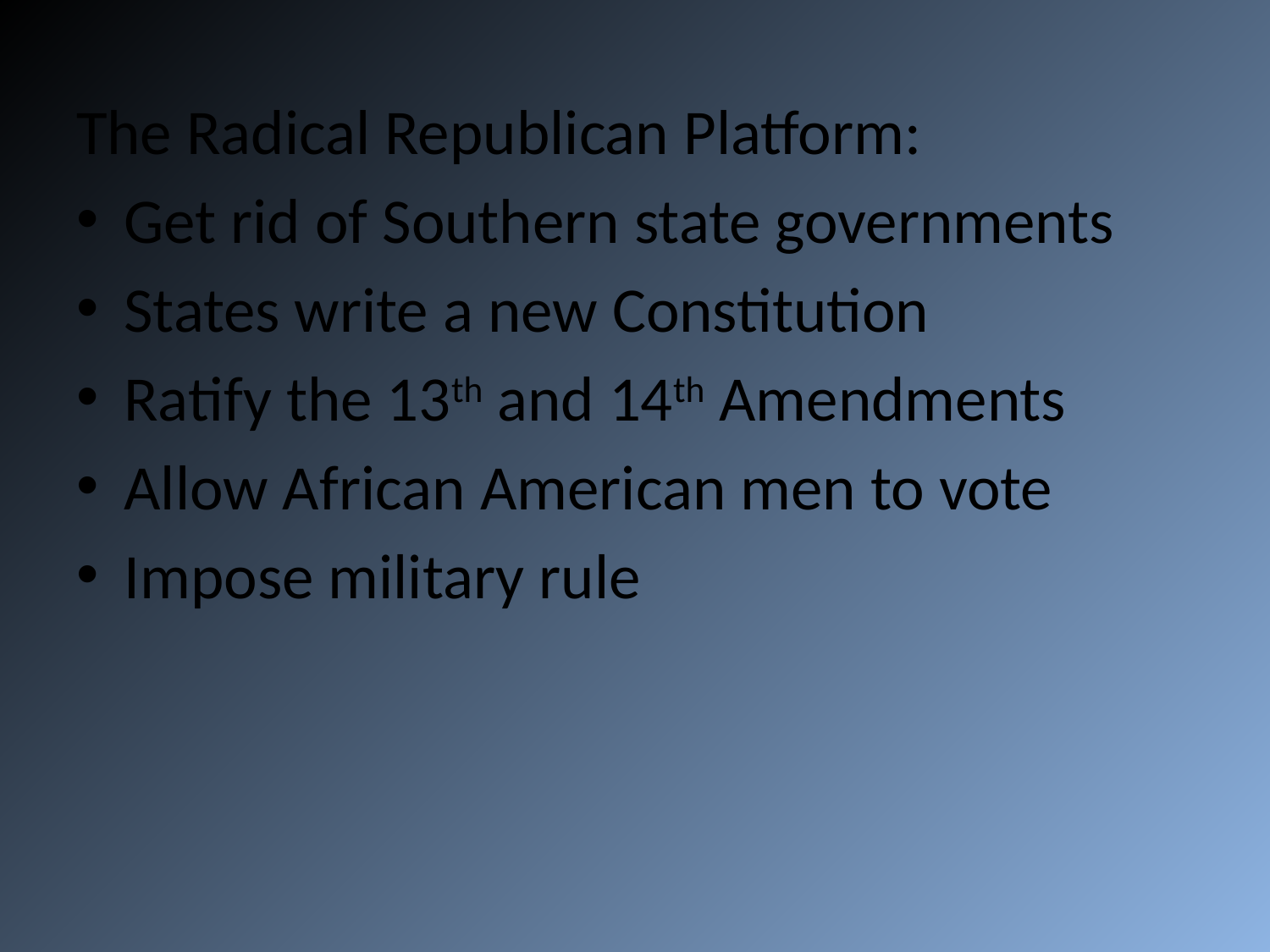

The Radical Republican Platform:
Get rid of Southern state governments
States write a new Constitution
Ratify the 13th and 14th Amendments
Allow African American men to vote
Impose military rule